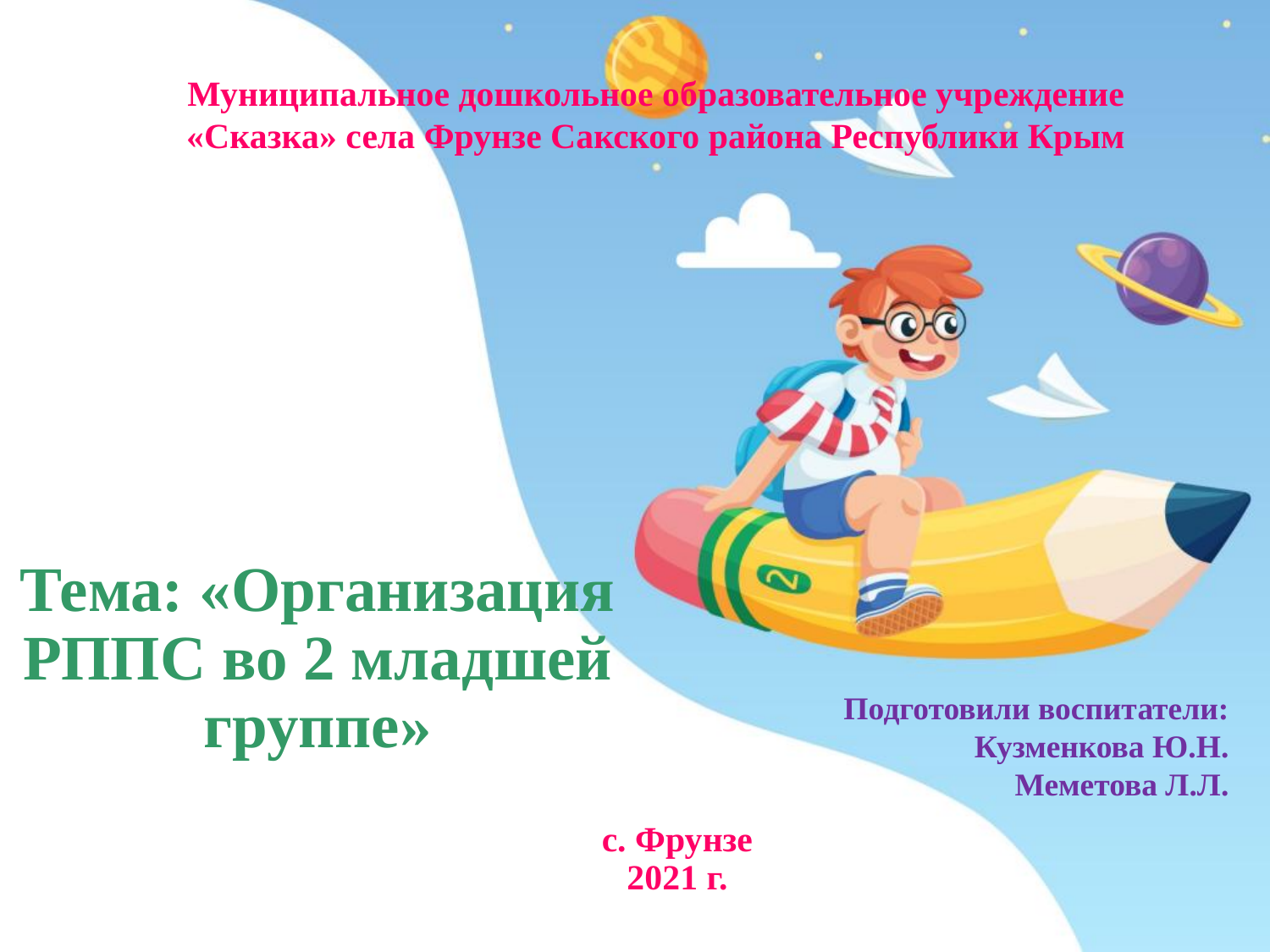

Муниципальное дошкольное образовательное учреждение «Сказка» села Фрунзе Сакского района Республики Крым
# Тема: «Организация РППС во 2 младшей группе»
Подготовили воспитатели: Кузменкова Ю.Н.
Меметова Л.Л.
с. Фрунзе
2021 г.